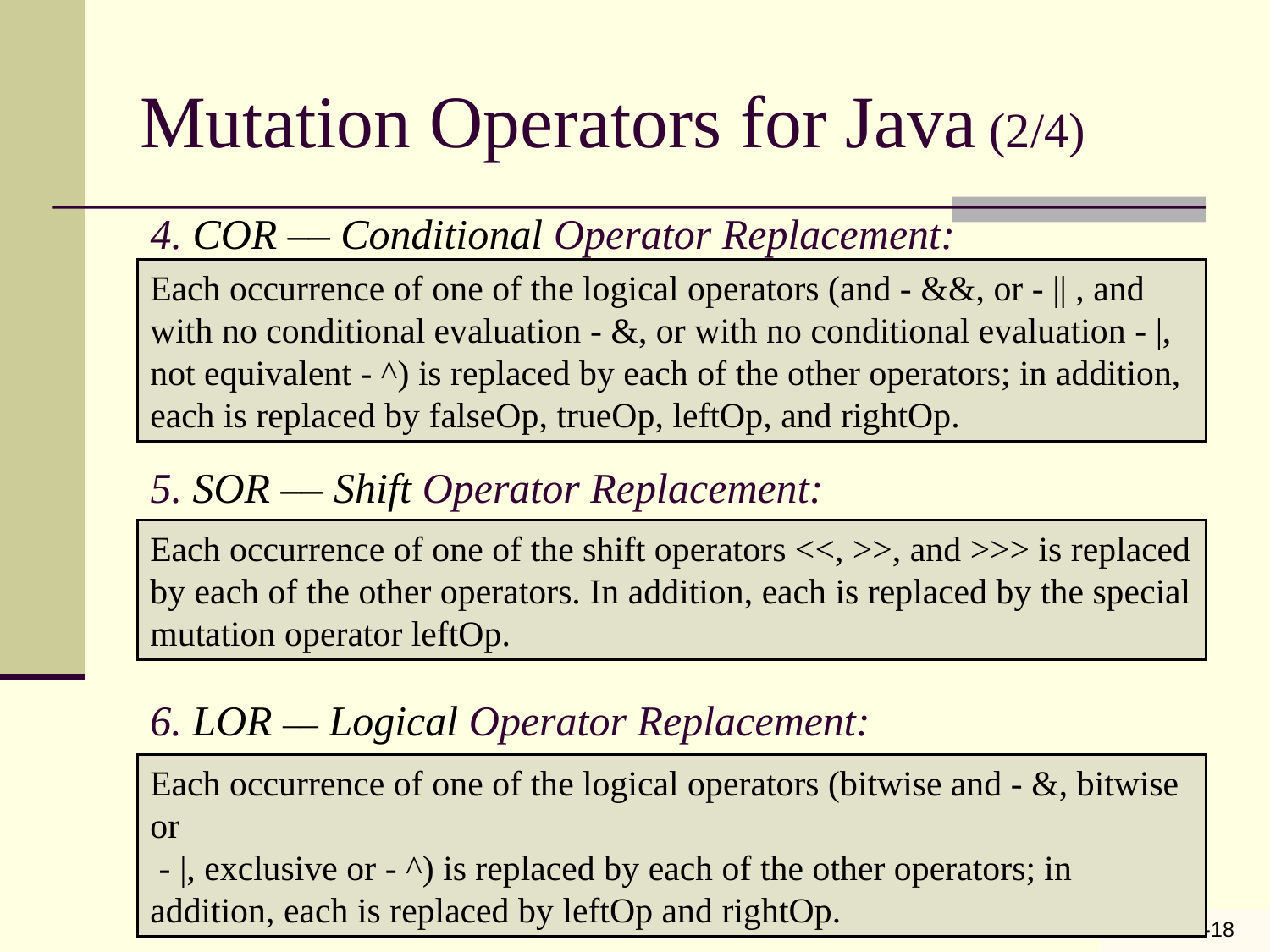

# Mutation Operators for Java (2/4)
4. COR –– Conditional Operator Replacement:
Each occurrence of one of the logical operators (and - &&, or - || , and with no conditional evaluation - &, or with no conditional evaluation - |, not equivalent - ^) is replaced by each of the other operators; in addition, each is replaced by falseOp, trueOp, leftOp, and rightOp.
5. SOR –– Shift Operator Replacement:
Each occurrence of one of the shift operators <<, >>, and >>> is replaced by each of the other operators. In addition, each is replaced by the special mutation operator leftOp.
6. LOR –– Logical Operator Replacement:
Each occurrence of one of the logical operators (bitwise and - &, bitwise or
 - |, exclusive or - ^) is replaced by each of the other operators; in addition, each is replaced by leftOp and rightOp.